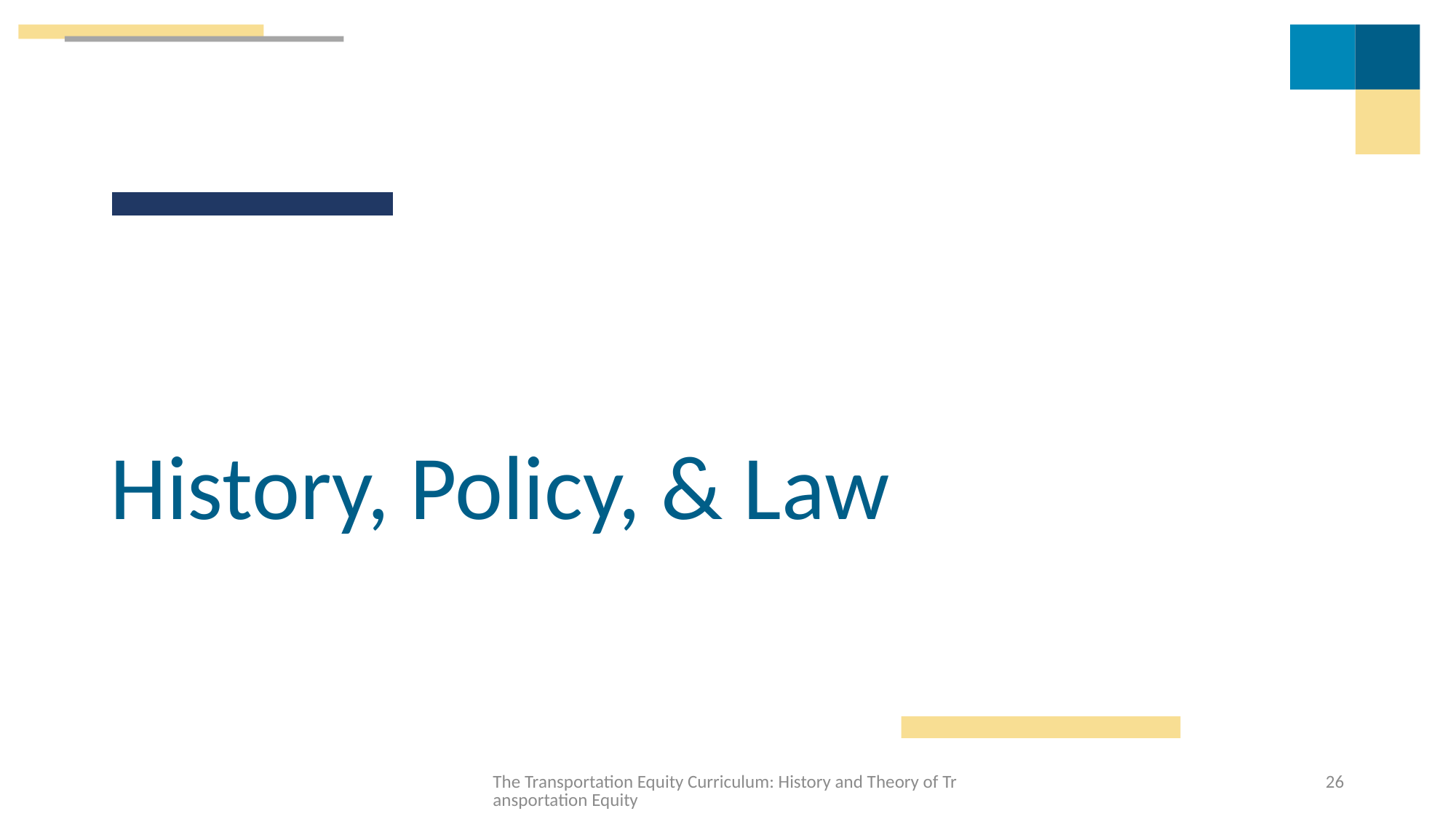

# History, Policy, & Law

The Transportation Equity Curriculum: History and Theory of Transportation Equity
26